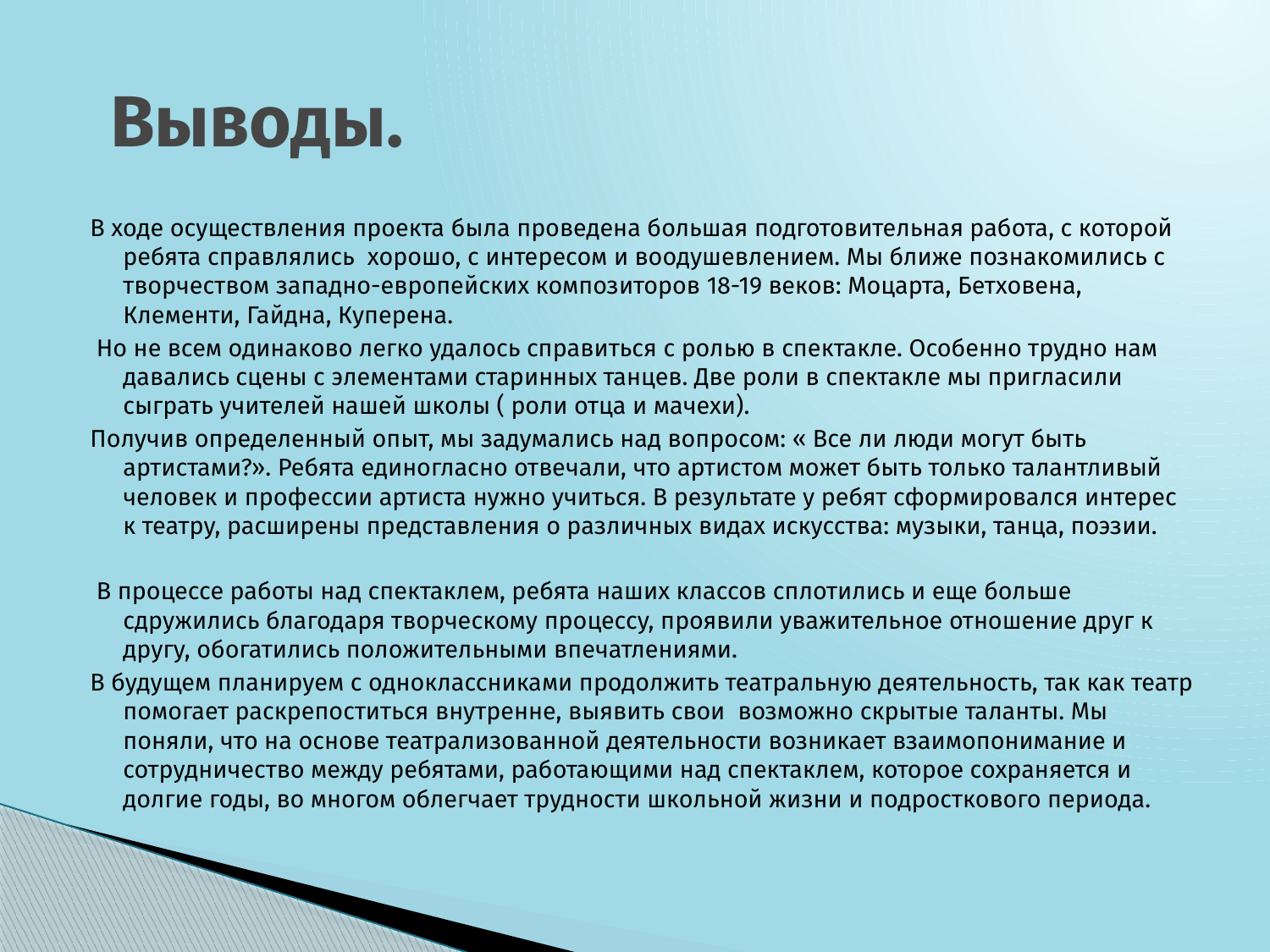

# Выводы.
В ходе осуществления проекта была проведена большая подготовительная работа, с которой ребята справлялись  хорошо, с интересом и воодушевлением. Мы ближе познакомились с творчеством западно-европейских композиторов 18-19 веков: Моцарта, Бетховена, Клементи, Гайдна, Куперена.
 Но не всем одинаково легко удалось справиться с ролью в спектакле. Особенно трудно нам давались сцены с элементами старинных танцев. Две роли в спектакле мы пригласили сыграть учителей нашей школы ( роли отца и мачехи).
Получив определенный опыт, мы задумались над вопросом: « Все ли люди могут быть артистами?». Ребята единогласно отвечали, что артистом может быть только талантливый человек и профессии артиста нужно учиться. В результате у ребят сформировался интерес к театру, расширены представления о различных видах искусства: музыки, танца, поэзии.

 В процессе работы над спектаклем, ребята наших классов сплотились и еще больше сдружились благодаря творческому процессу, проявили уважительное отношение друг к другу, обогатились положительными впечатлениями.
В будущем планируем с одноклассниками продолжить театральную деятельность, так как театр помогает раскрепоститься внутренне, выявить свои  возможно скрытые таланты. Мы поняли, что на основе театрализованной деятельности возникает взаимопонимание и сотрудничество между ребятами, работающими над спектаклем, которое сохраняется и долгие годы, во многом облегчает трудности школьной жизни и подросткового периода.